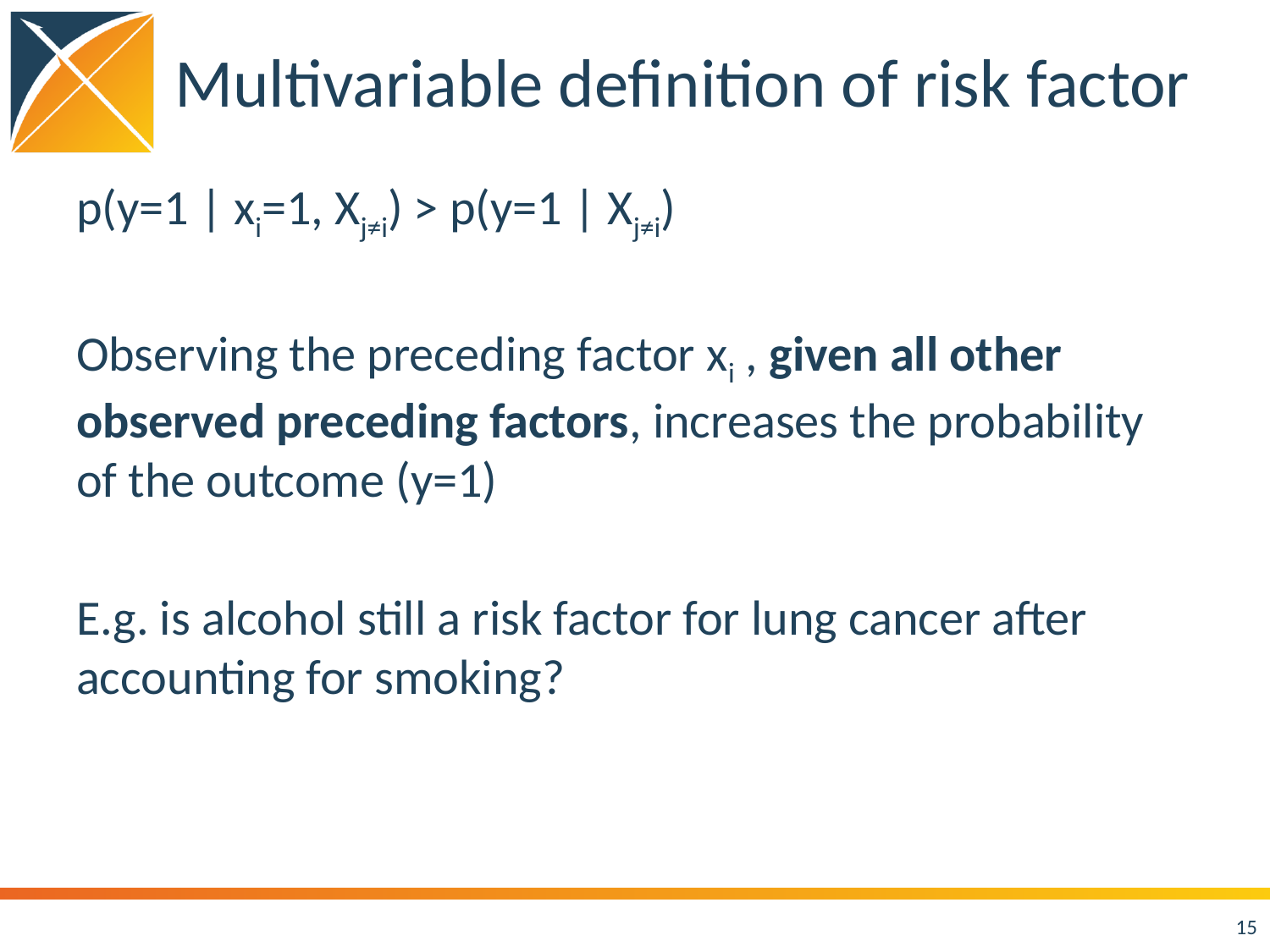

# Multivariable definition of risk factor
p(y=1 | xi=1, Xj≠i) > p(y=1 | Xj≠i)

Observing the preceding factor xi , given all other observed preceding factors, increases the probability of the outcome (y=1)

E.g. is alcohol still a risk factor for lung cancer after accounting for smoking?
15